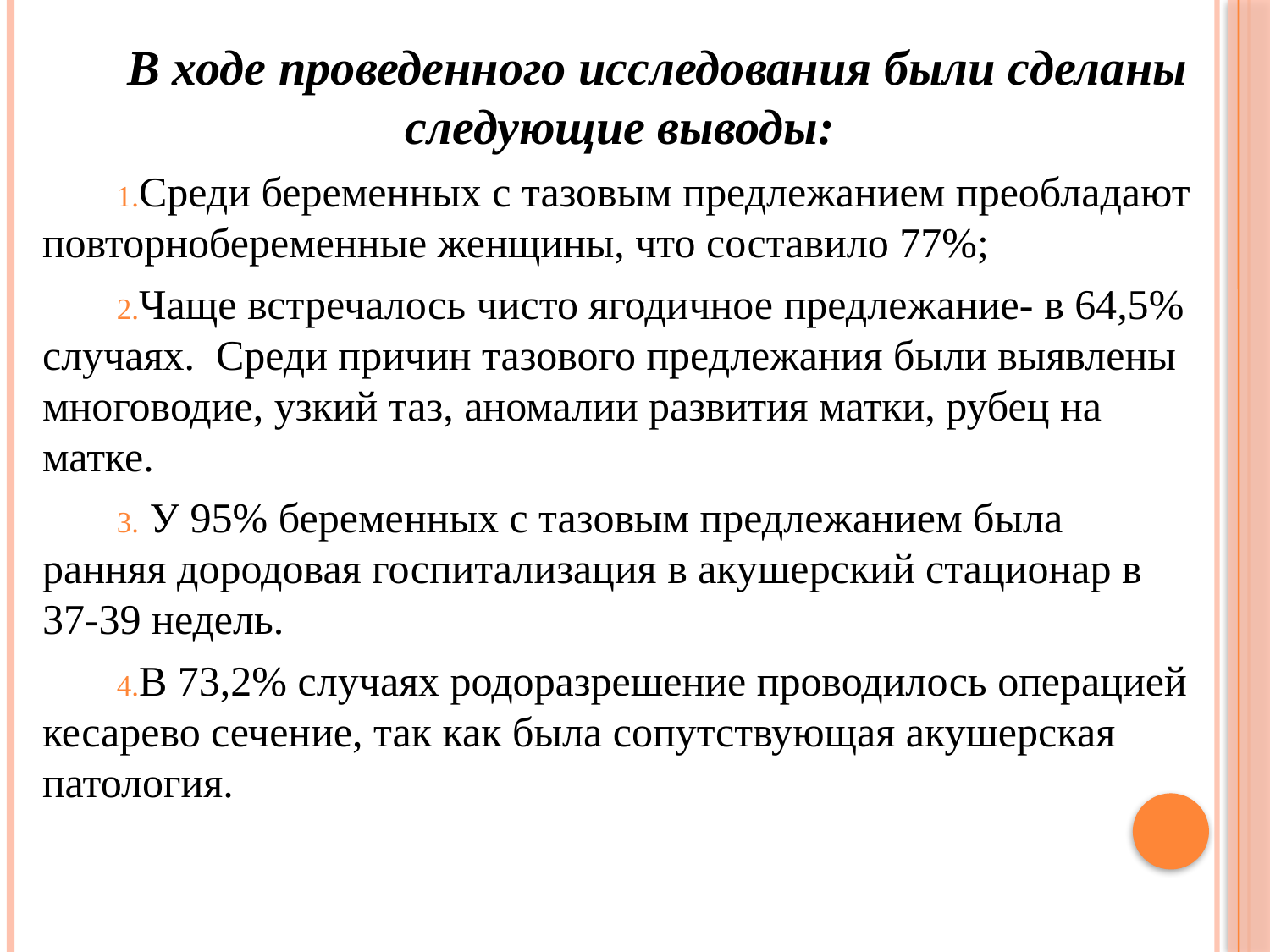

В ходе проведенного исследования были сделаны следующие выводы:
Среди беременных с тазовым предлежанием преобладают повторнобеременные женщины, что составило 77%;
Чаще встречалось чисто ягодичное предлежание- в 64,5% случаях.  Среди причин тазового предлежания были выявлены многоводие, узкий таз, аномалии развития матки, рубец на матке.
 У 95% беременных с тазовым предлежанием была ранняя дородовая госпитализация в акушерский стационар в 37-39 недель.
В 73,2% случаях родоразрешение проводилось операцией кесарево сечение, так как была сопутствующая акушерская патология.